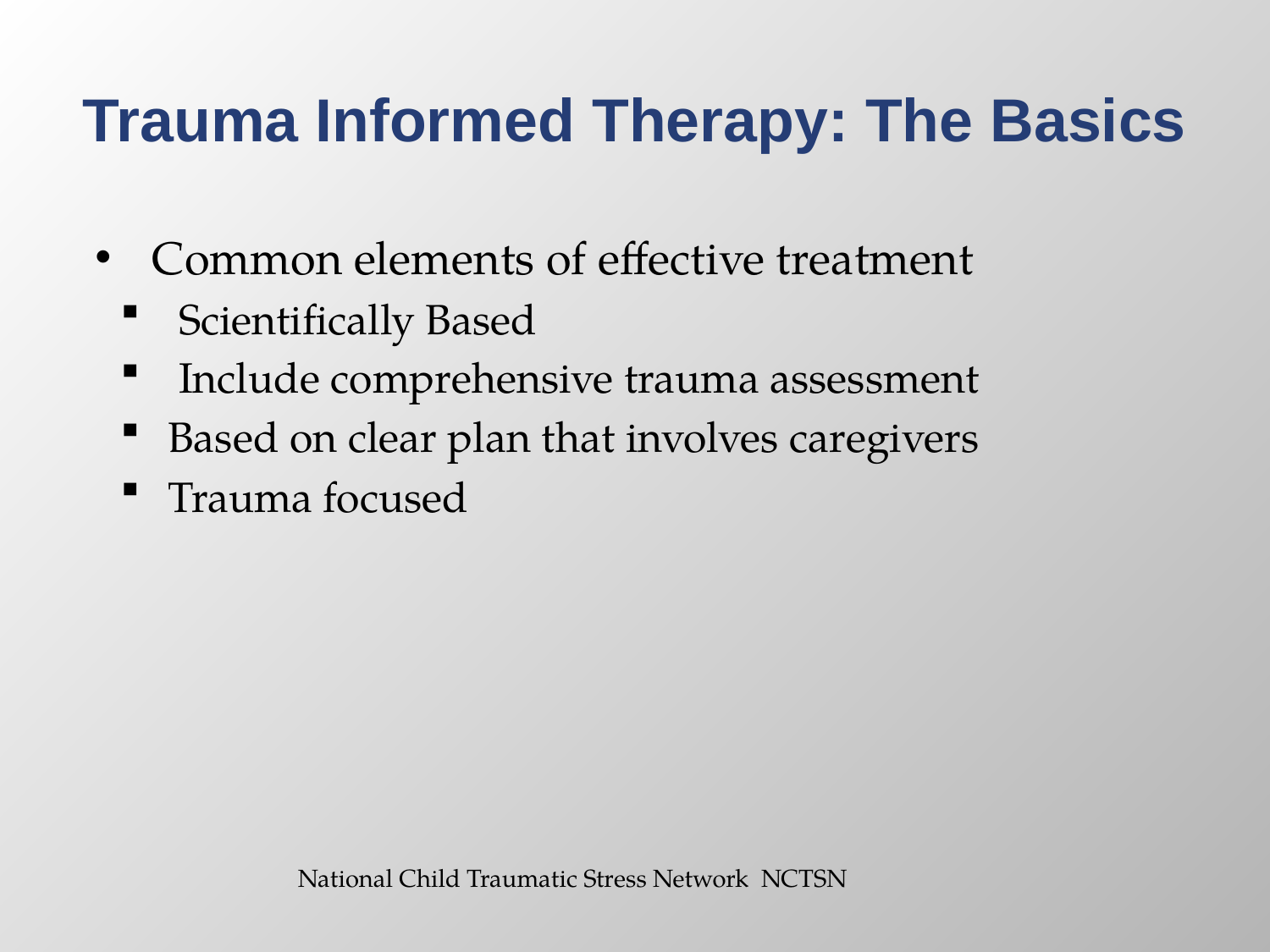

# Trauma Informed Therapy: The Basics
Common elements of effective treatment
 Scientifically Based
 Include comprehensive trauma assessment
Based on clear plan that involves caregivers
Trauma focused
National Child Traumatic Stress Network  NCTSN